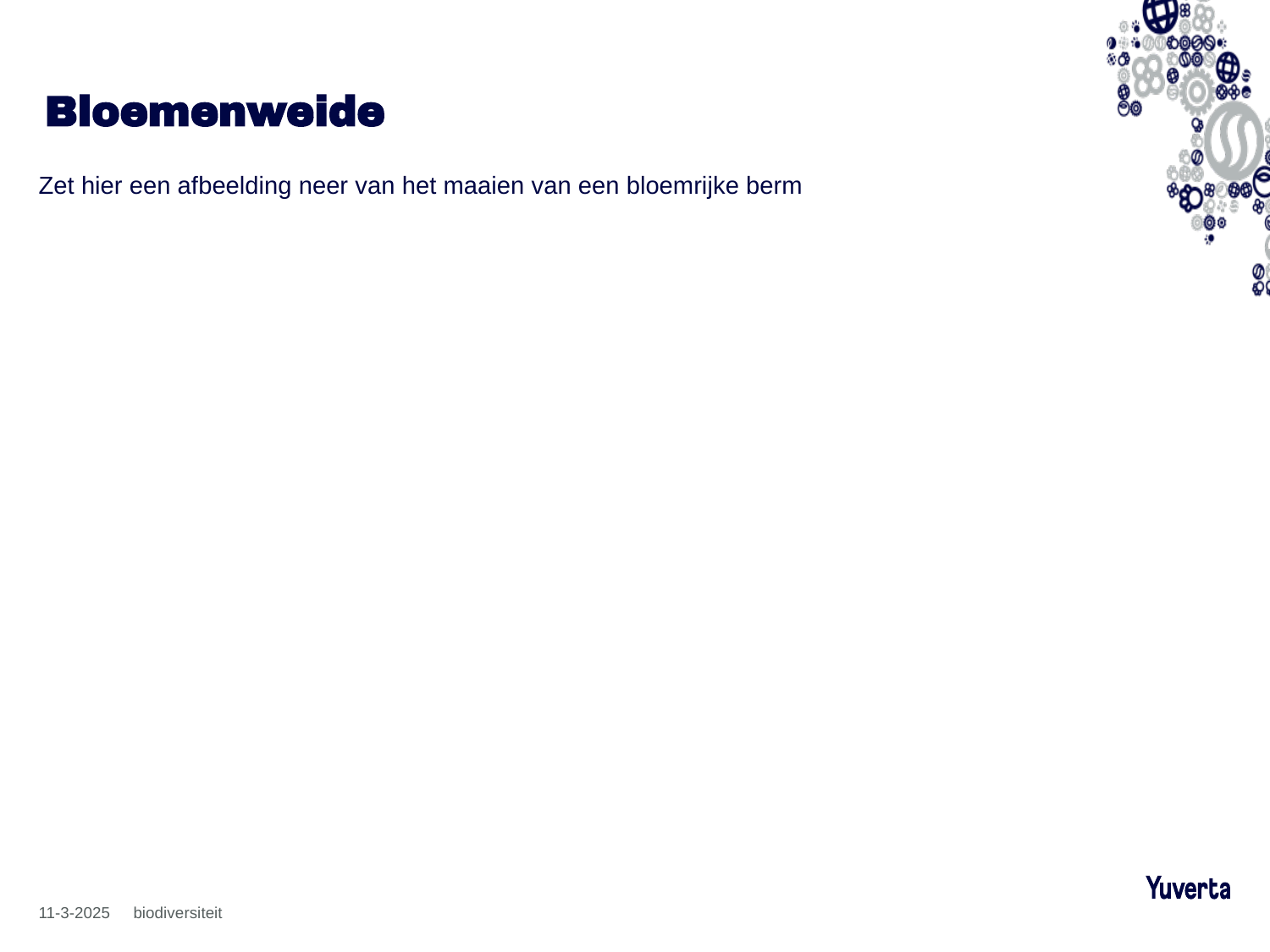

# Bloemenweide
Zet hier een afbeelding neer van het maaien van een bloemrijke berm

11-3-2025
biodiversiteit